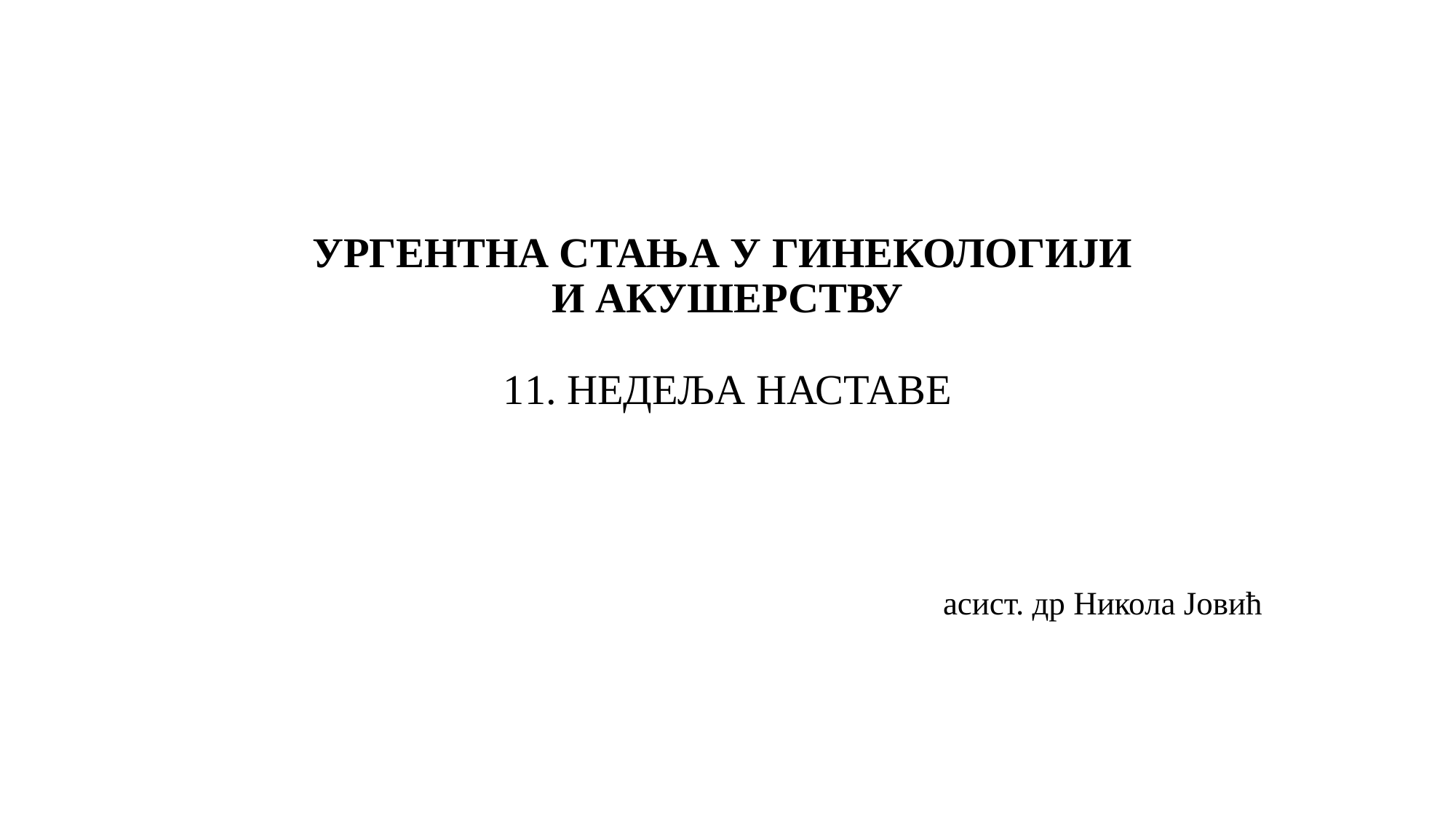

# УРГЕНТНА СТАЊА У ГИНЕКОЛОГИЈИ И АКУШЕРСТВУ 11. НЕДЕЉА НАСТАВЕ

асист. др Никола Јовић